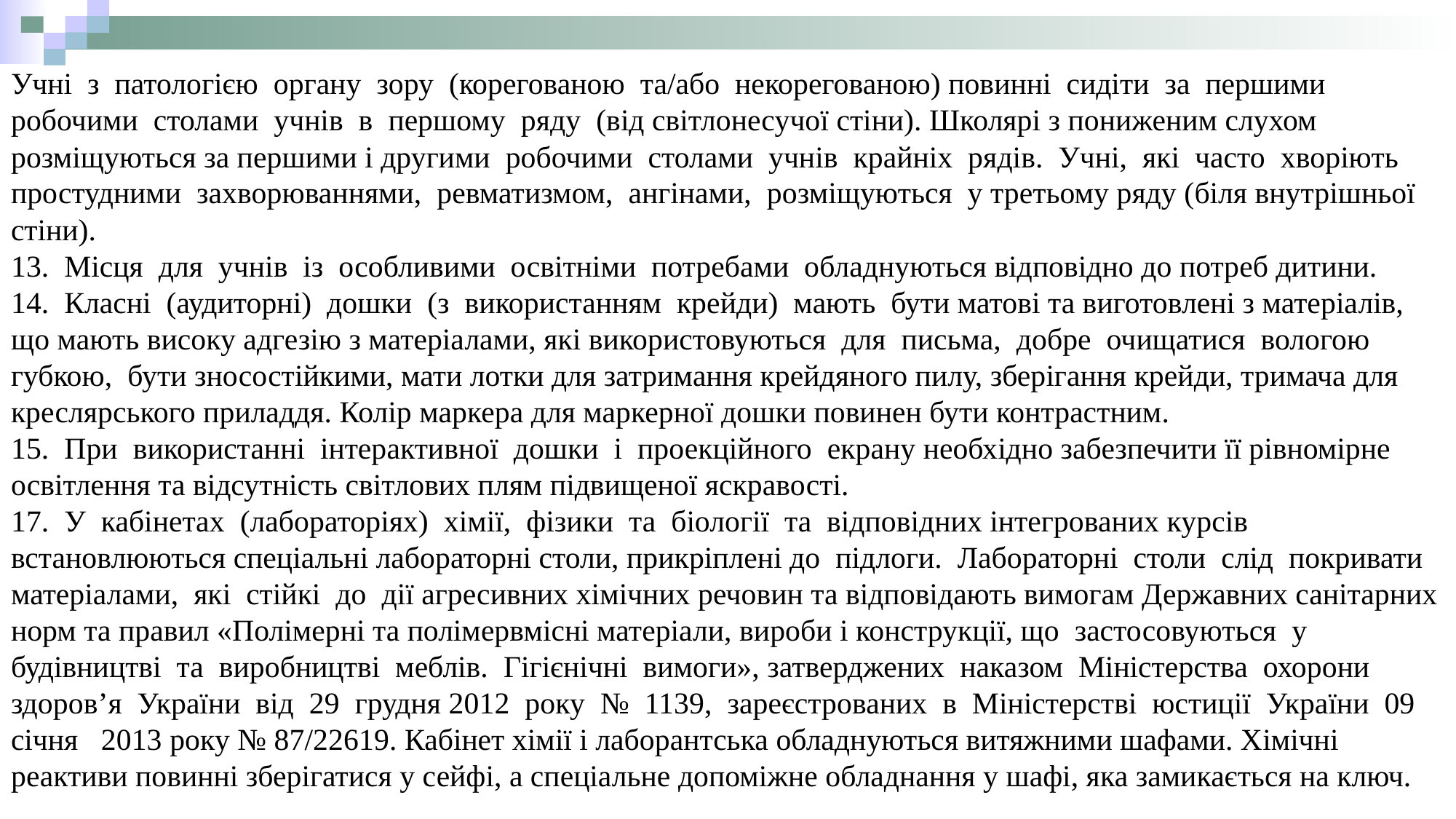

Учні  з  патологією  органу  зору  (корегованою  та/або  некорегованою) повинні  сидіти  за  першими  робочими  столами  учнів  в  першому  ряду  (від світлонесучої стіни). Школярі з пониженим слухом розміщуються за першими і другими  робочими  столами  учнів  крайніх  рядів.  Учні,  які  часто  хворіють простудними  захворюваннями,  ревматизмом,  ангінами,  розміщуються  у третьому ряду (біля внутрішньої стіни).
13.  Місця  для  учнів  із  особливими  освітніми  потребами  обладнуються відповідно до потреб дитини.
14.  Класні  (аудиторні)  дошки  (з  використанням  крейди)  мають  бути матові та виготовлені з матеріалів, що мають високу адгезію з матеріалами, які використовуються  для  письма,  добре  очищатися  вологою  губкою,  бути зносостійкими, мати лотки для затримання крейдяного пилу, зберігання крейди, тримача для креслярського приладдя. Колір маркера для маркерної дошки повинен бути контрастним.
15.  При  використанні  інтерактивної  дошки  і  проекційного  екрану необхідно забезпечити її рівномірне освітлення та відсутність світлових плям підвищеної яскравості.
17.  У  кабінетах  (лабораторіях)  хімії,  фізики  та  біології  та  відповідних інтегрованих курсів встановлюються спеціальні лабораторні столи, прикріплені до  підлоги.  Лабораторні  столи  слід  покривати  матеріалами,  які  стійкі  до  дії агресивних хімічних речовин та відповідають вимогам Державних санітарних норм та правил «Полімерні та полімервмісні матеріали, вироби і конструкції, що  застосовуються  у  будівництві  та  виробництві  меблів.  Гігієнічні  вимоги», затверджених  наказом  Міністерства  охорони  здоров’я  України  від  29  грудня 2012  року  №  1139,  зареєстрованих  в  Міністерстві  юстиції  України  09  січня   2013 року № 87/22619. Кабінет хімії і лаборантська обладнуються витяжними шафами. Хімічні реактиви повинні зберігатися у сейфі, а спеціальне допоміжне обладнання у шафі, яка замикається на ключ.